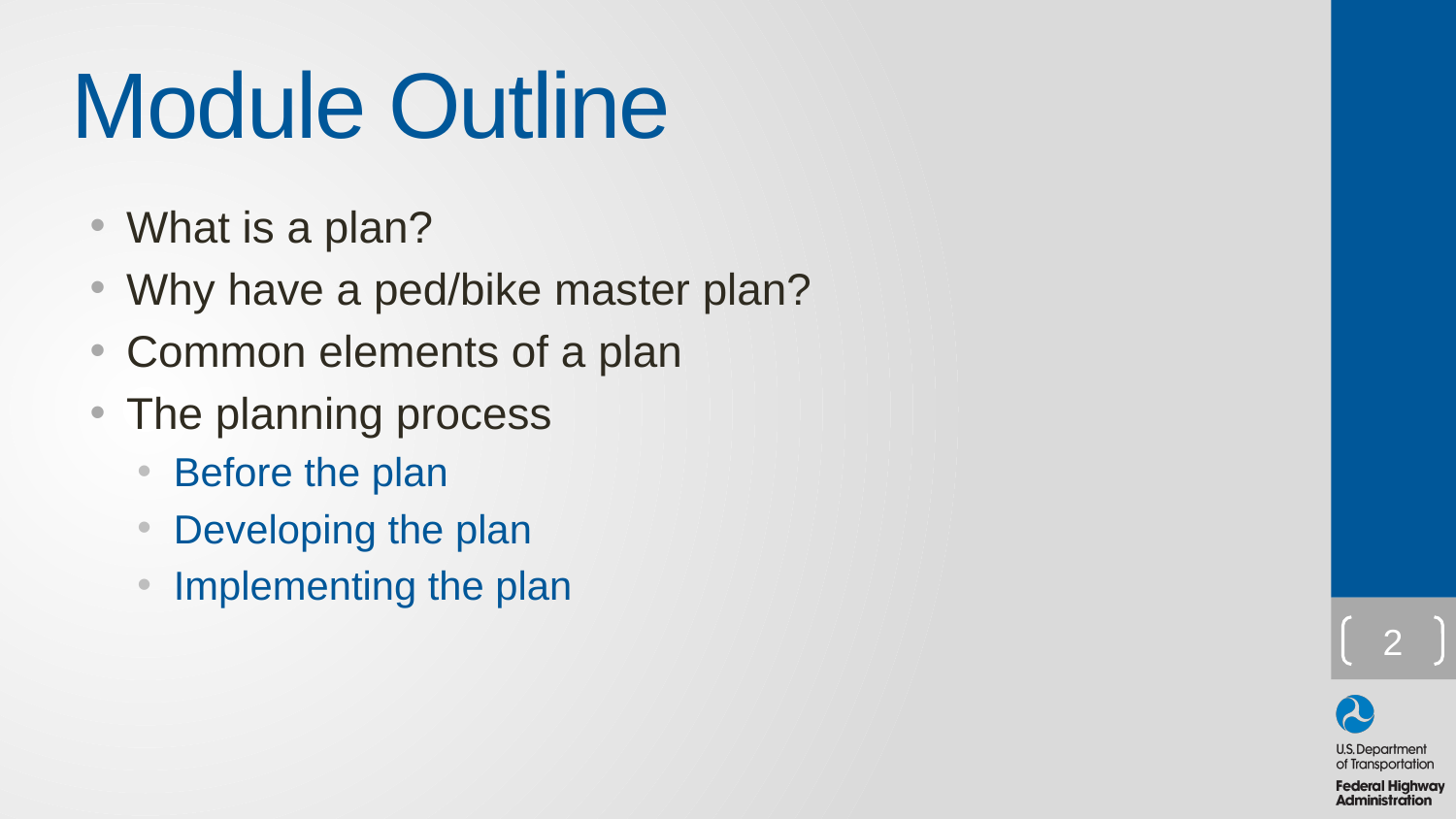

# Module Outline
What is a plan?
Why have a ped/bike master plan?
Common elements of a plan
The planning process
Before the plan
Developing the plan
Implementing the plan

2